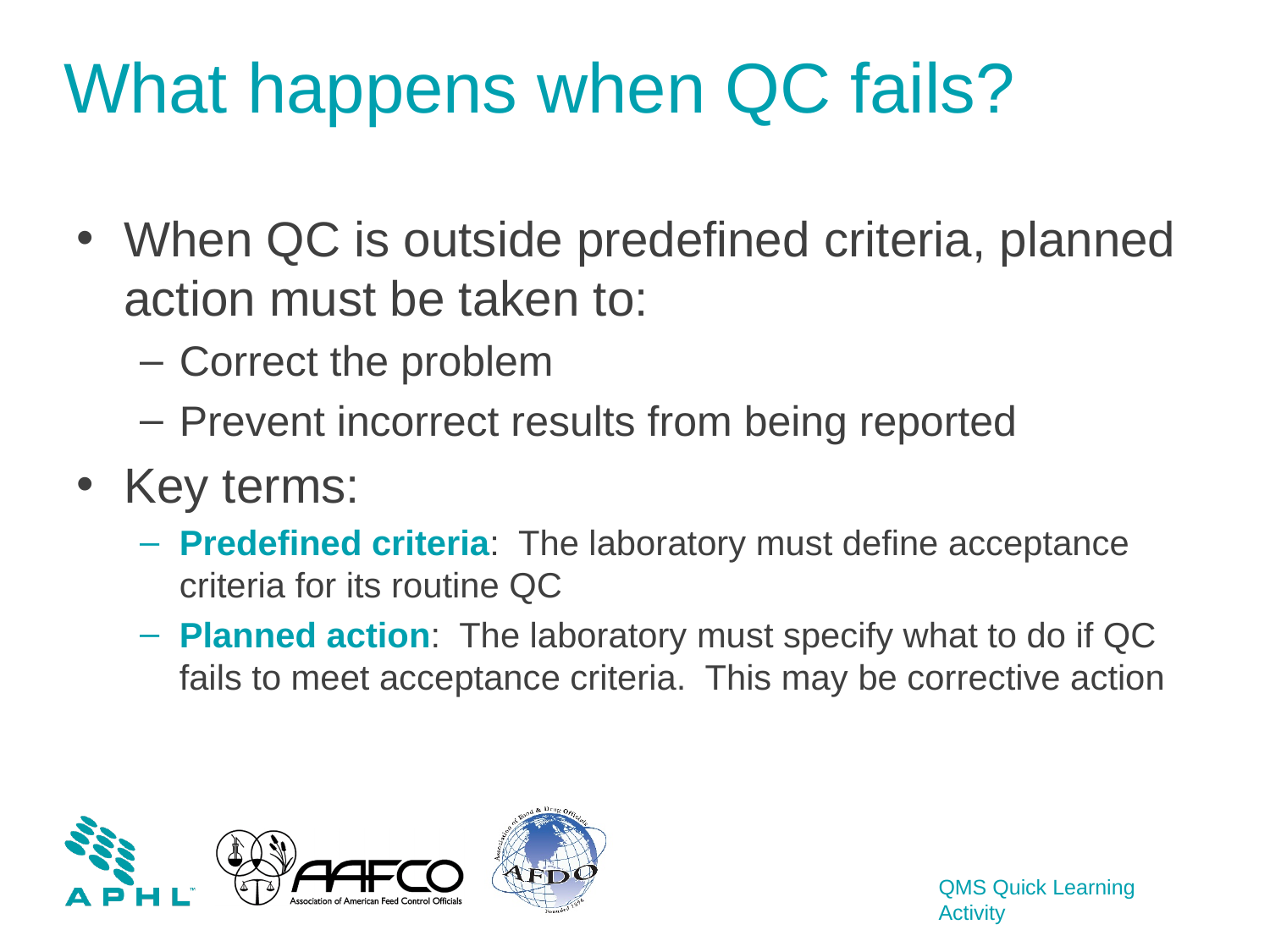

# What happens when QC fails?
When QC is outside predefined criteria, planned action must be taken to:
Correct the problem
Prevent incorrect results from being reported
Key terms:
Predefined criteria:  The laboratory must define acceptance criteria for its routine QC
Planned action:  The laboratory must specify what to do if QC fails to meet acceptance criteria.  This may be corrective action